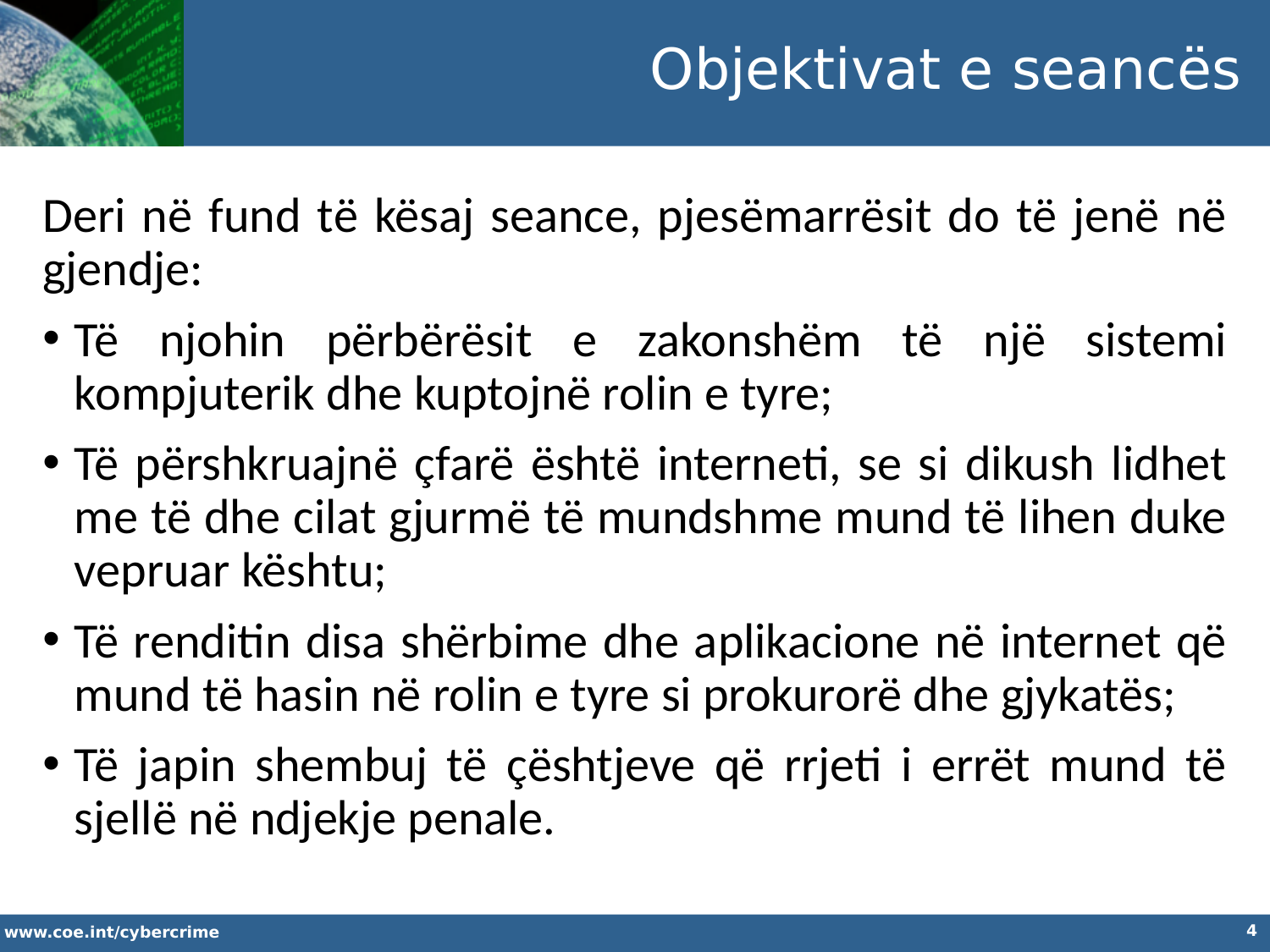

Objektivat e seancës
Deri në fund të kësaj seance, pjesëmarrësit do të jenë në gjendje:
Të njohin përbërësit e zakonshëm të një sistemi kompjuterik dhe kuptojnë rolin e tyre;
Të përshkruajnë çfarë është interneti, se si dikush lidhet me të dhe cilat gjurmë të mundshme mund të lihen duke vepruar kështu;
Të renditin disa shërbime dhe aplikacione në internet që mund të hasin në rolin e tyre si prokurorë dhe gjykatës;
Të japin shembuj të çështjeve që rrjeti i errët mund të sjellë në ndjekje penale.